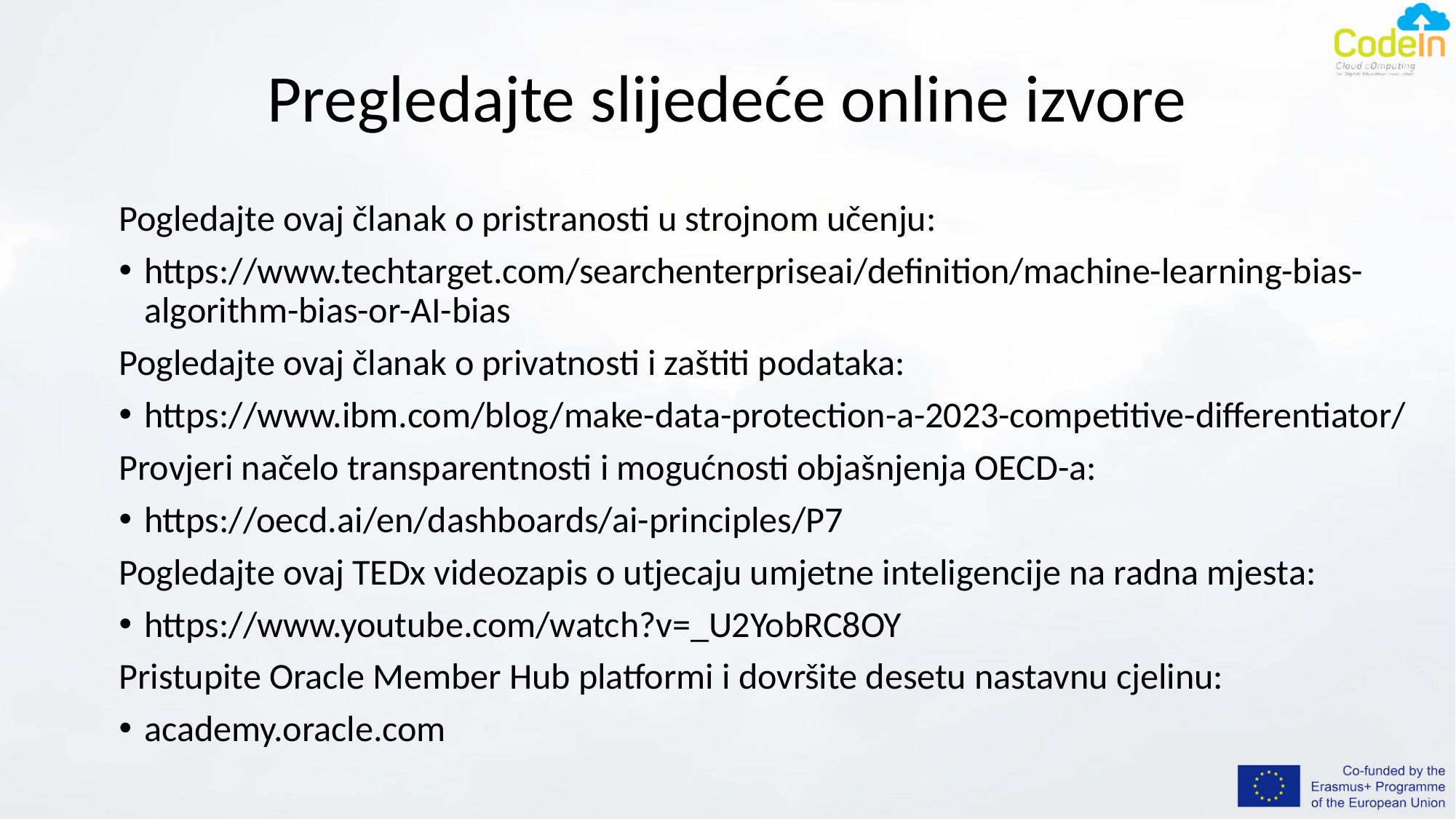

# Pregledajte slijedeće online izvore
Pogledajte ovaj članak o pristranosti u strojnom učenju:
https://www.techtarget.com/searchenterpriseai/definition/machine-learning-bias-algorithm-bias-or-AI-bias
Pogledajte ovaj članak o privatnosti i zaštiti podataka:
https://www.ibm.com/blog/make-data-protection-a-2023-competitive-differentiator/
Provjeri načelo transparentnosti i mogućnosti objašnjenja OECD-a:
https://oecd.ai/en/dashboards/ai-principles/P7
Pogledajte ovaj TEDx videozapis o utjecaju umjetne inteligencije na radna mjesta:
https://www.youtube.com/watch?v=_U2YobRC8OY
Pristupite Oracle Member Hub platformi i dovršite desetu nastavnu cjelinu:
academy.oracle.com